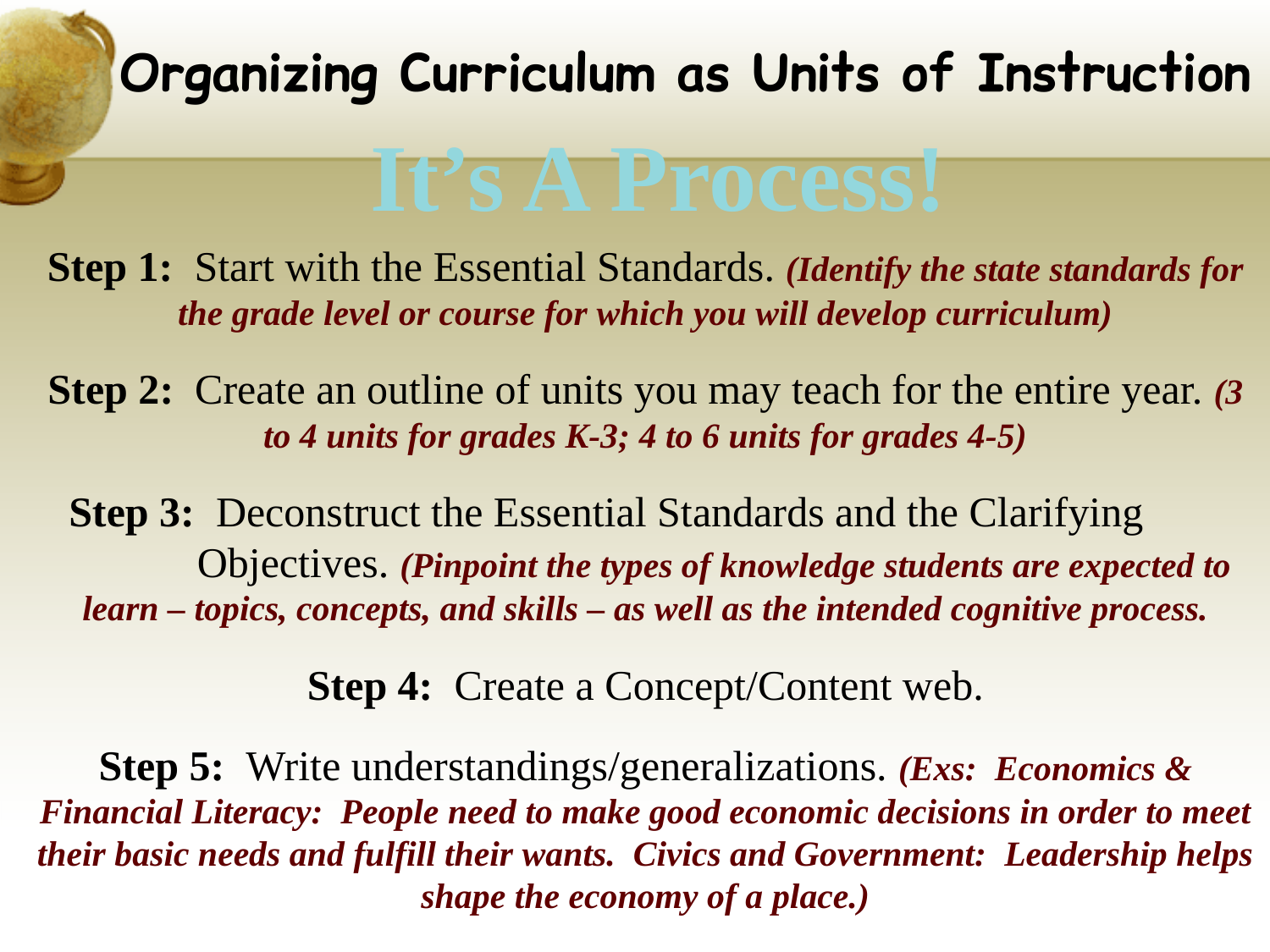

Organizing Curriculum as Units of Instruction
It’s A Process!
Step 1:  Start with the Essential Standards. (Identify the state standards for the grade level or course for which you will develop curriculum)

Step 2:  Create an outline of units you may teach for the entire year. (3 to 4 units for grades K-3; 4 to 6 units for grades 4-5)

Step 3:  Deconstruct the Essential Standards and the Clarifying 	 	 Objectives. (Pinpoint the types of knowledge students are expected to learn – topics, concepts, and skills – as well as the intended cognitive process.

Step 4:  Create a Concept/Content web.

Step 5:  Write understandings/generalizations. (Exs:  Economics & Financial Literacy:  People need to make good economic decisions in order to meet their basic needs and fulfill their wants.  Civics and Government:  Leadership helps shape the economy of a place.)